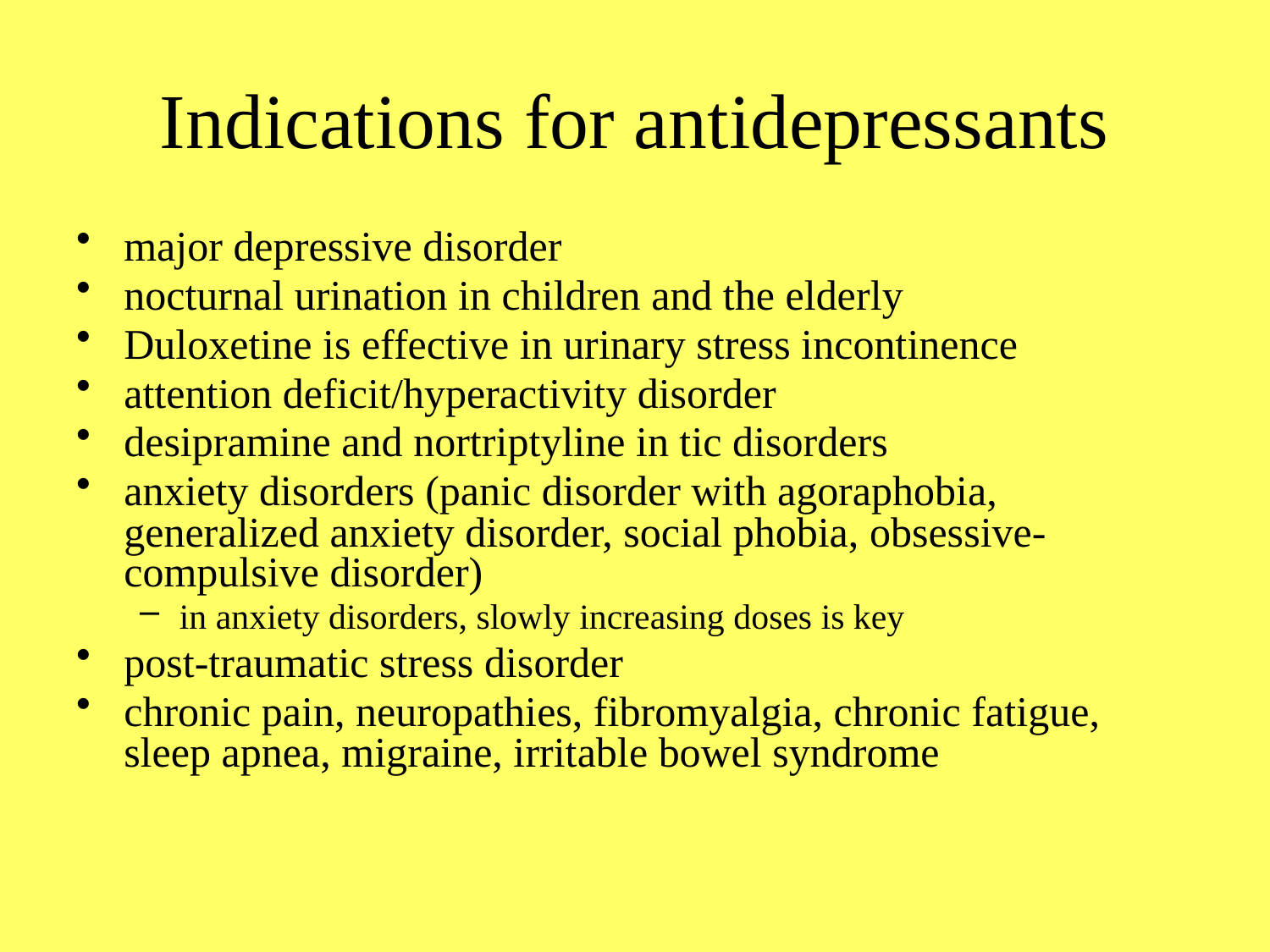

# Indications for antidepressants
major depressive disorder
nocturnal urination in children and the elderly
Duloxetine is effective in urinary stress incontinence
attention deficit/hyperactivity disorder
desipramine and nortriptyline in tic disorders
anxiety disorders (panic disorder with agoraphobia, generalized anxiety disorder, social phobia, obsessive-compulsive disorder)
in anxiety disorders, slowly increasing doses is key
post-traumatic stress disorder
chronic pain, neuropathies, fibromyalgia, chronic fatigue, sleep apnea, migraine, irritable bowel syndrome